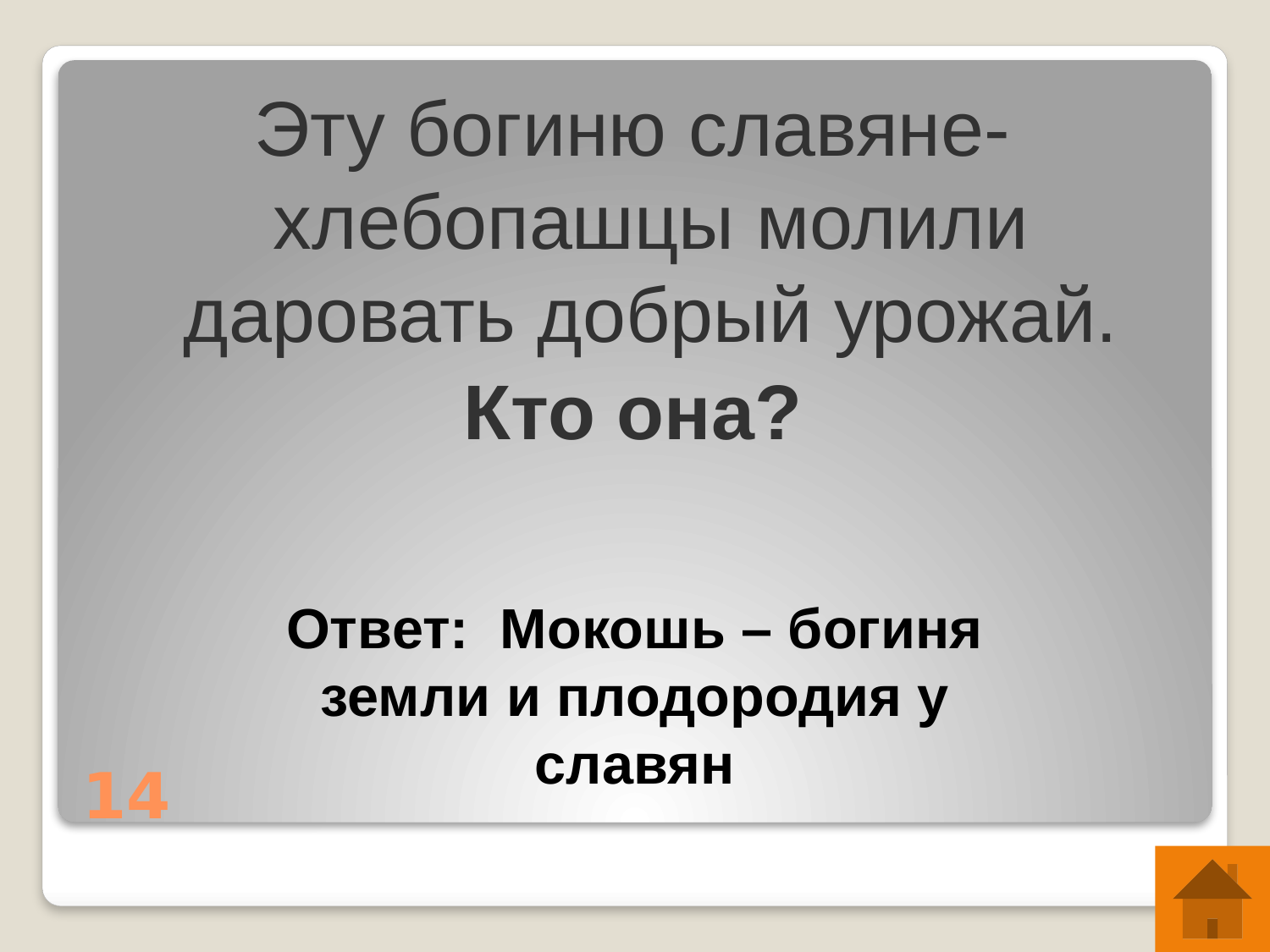

Эту богиню славяне-хлебопашцы молили даровать добрый урожай.
Кто она?
Ответ:  Мокошь – богиня земли и плодородия у славян
# 14